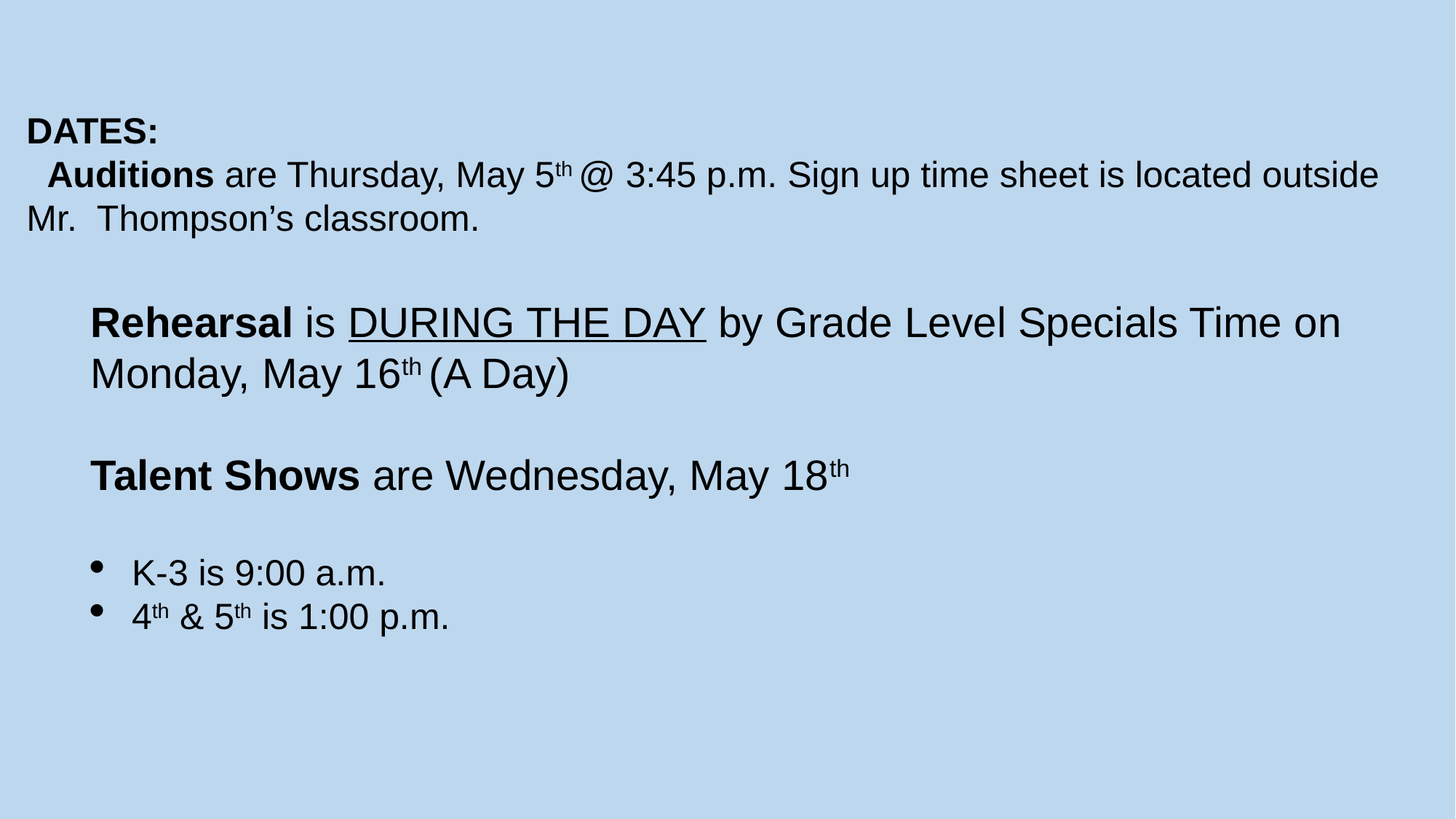

DATES:
  Auditions are Thursday, May 5th @ 3:45 p.m. Sign up time sheet is located outside Mr.  Thompson’s classroom.
Rehearsal is DURING THE DAY by Grade Level Specials Time on Monday, May 16th (A Day)

Talent Shows are Wednesday, May 18th

K-3 is 9:00 a.m.
4th & 5th is 1:00 p.m.